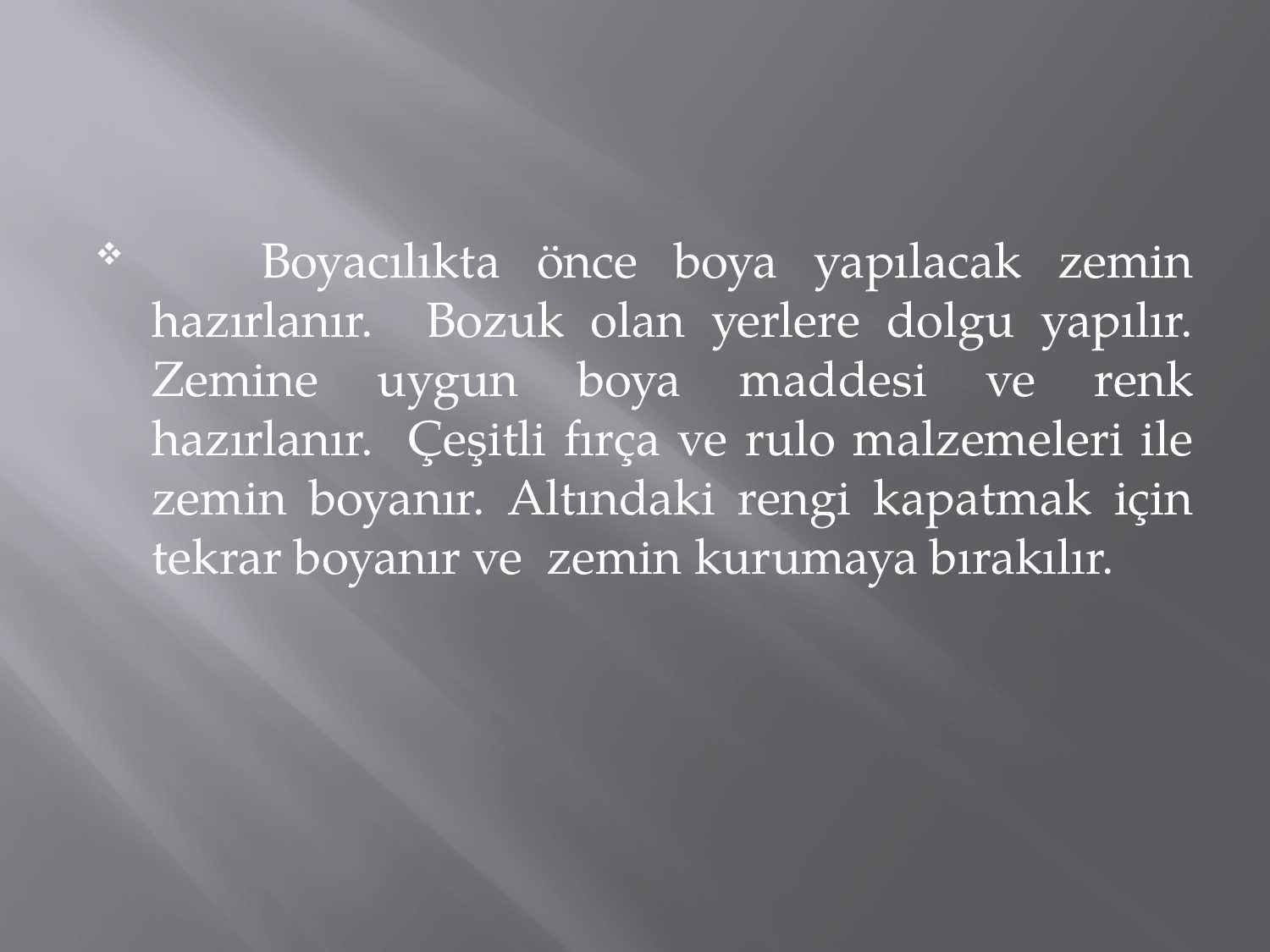

Boyacılıkta önce boya yapılacak zemin hazırlanır.  Bozuk olan yerlere dolgu yapılır. Zemine uygun boya maddesi ve renk hazırlanır.  Çeşitli fırça ve rulo malzemeleri ile zemin boyanır. Altındaki rengi kapatmak için tekrar boyanır ve  zemin kurumaya bırakılır.